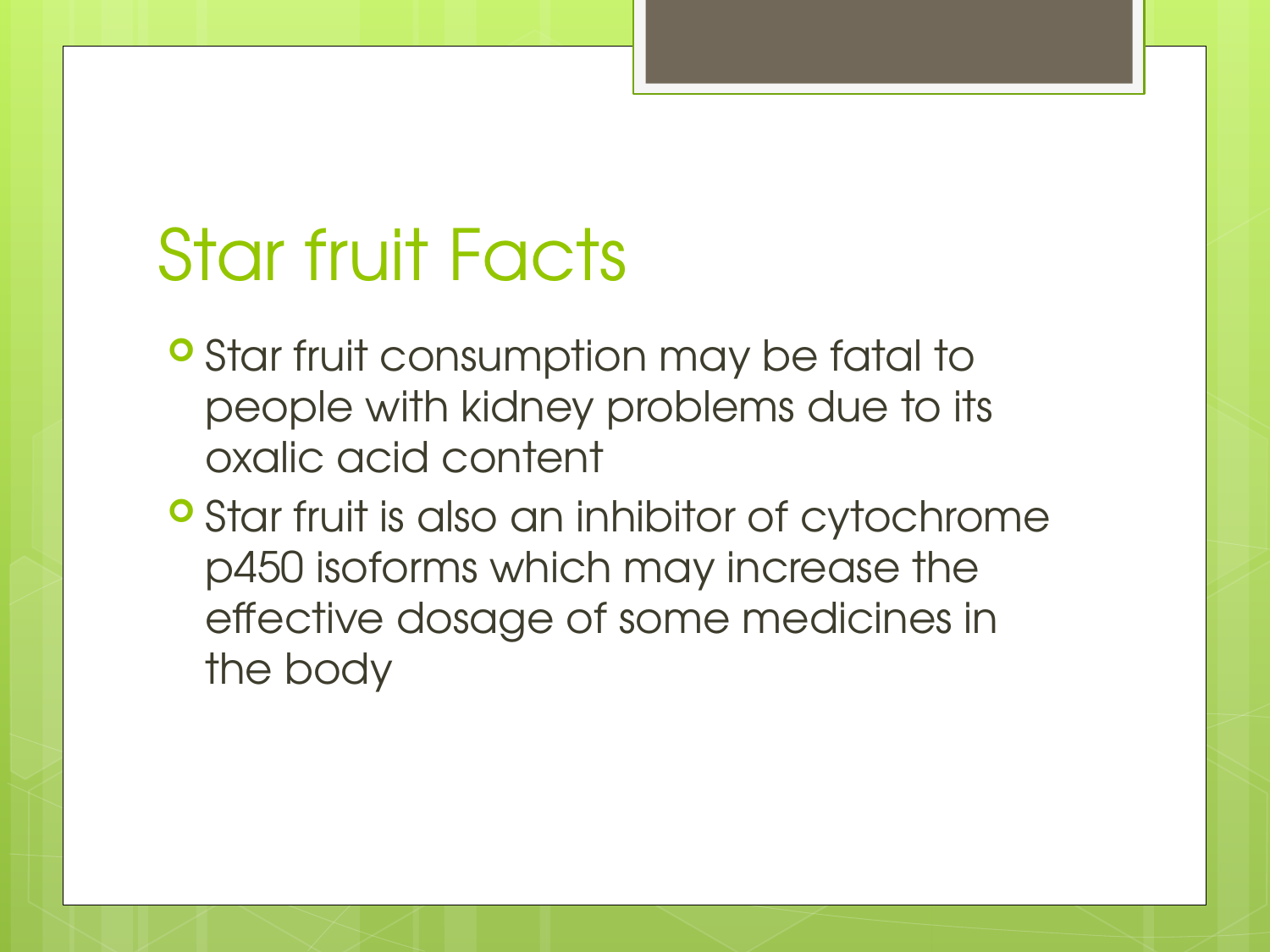

# Star fruit Facts
Star fruit consumption may be fatal to people with kidney problems due to its oxalic acid content
Star fruit is also an inhibitor of cytochrome p450 isoforms which may increase the effective dosage of some medicines in the body